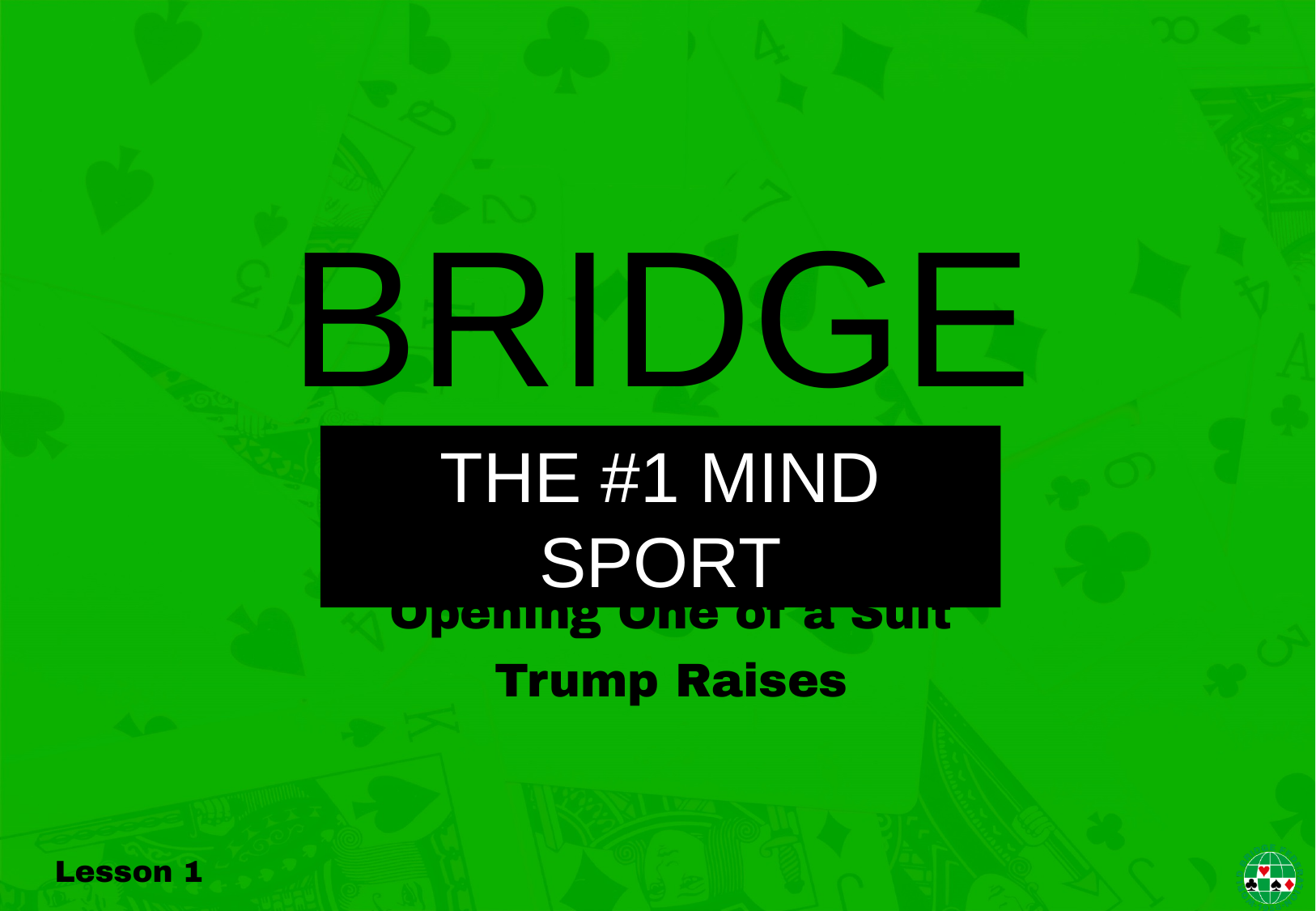

Opening One of a Suit
Trump Raises
Lesson 1